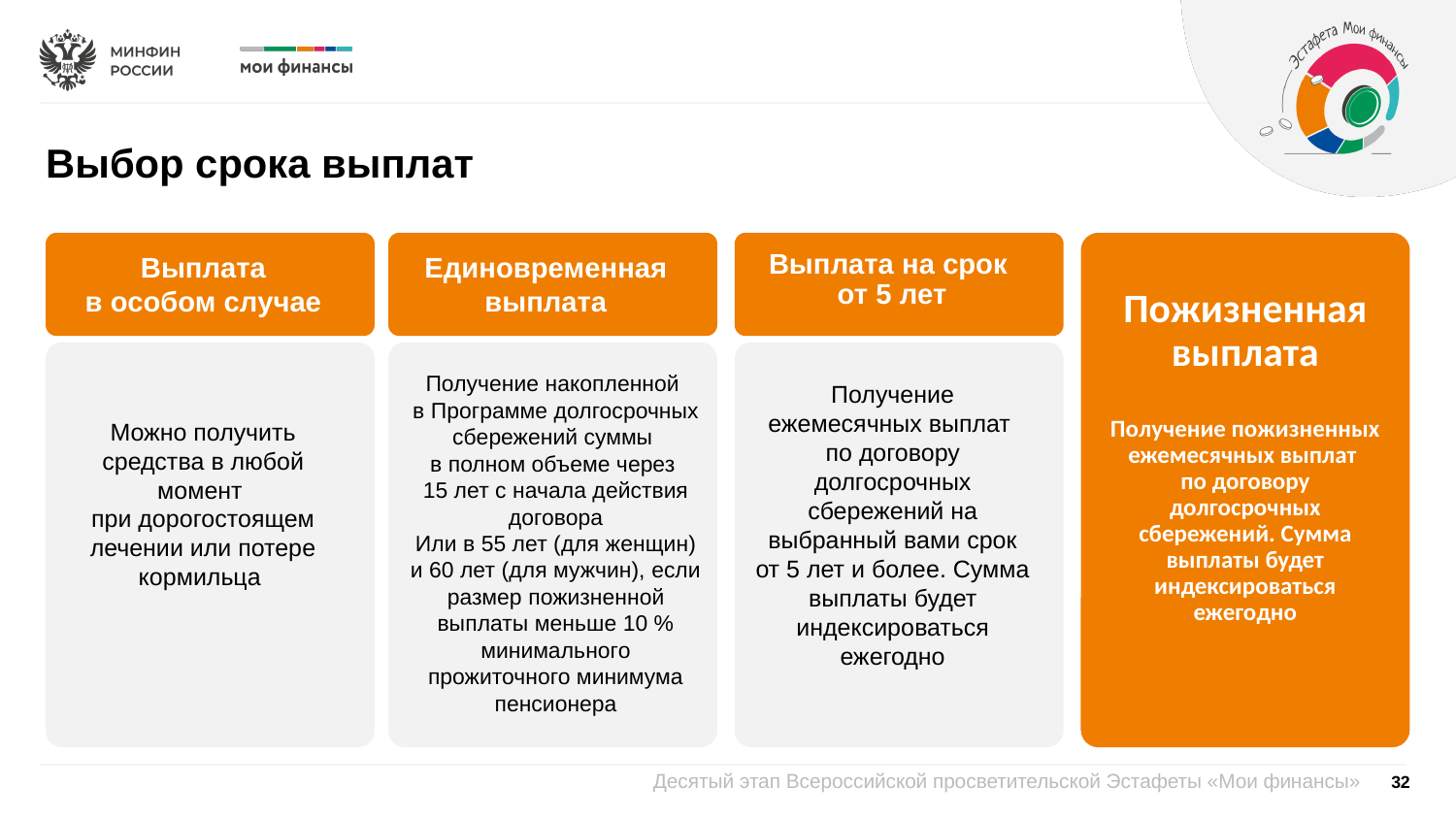

Выбор срока выплат

Выплата
в особом случае
Единовременная выплата
Выплата на срок
от 5 лет
Пожизненная выплата

Получение накопленной
в Программе долгосрочных сбережений суммы
в полном объеме через
15 лет с начала действия договора
Или в 55 лет (для женщин) и 60 лет (для мужчин), если размер пожизненной выплаты меньше 10 % минимального прожиточного минимума пенсионера
Получение ежемесячных выплат
по договору долгосрочных сбережений на выбранный вами срок от 5 лет и более. Сумма выплаты будет индексироваться ежегодно
Можно получить средства в любой момент
при дорогостоящем лечении или потере кормильца
Получение пожизненных ежемесячных выплат
по договору долгосрочных сбережений. Сумма выплаты будет индексироваться ежегодно
32